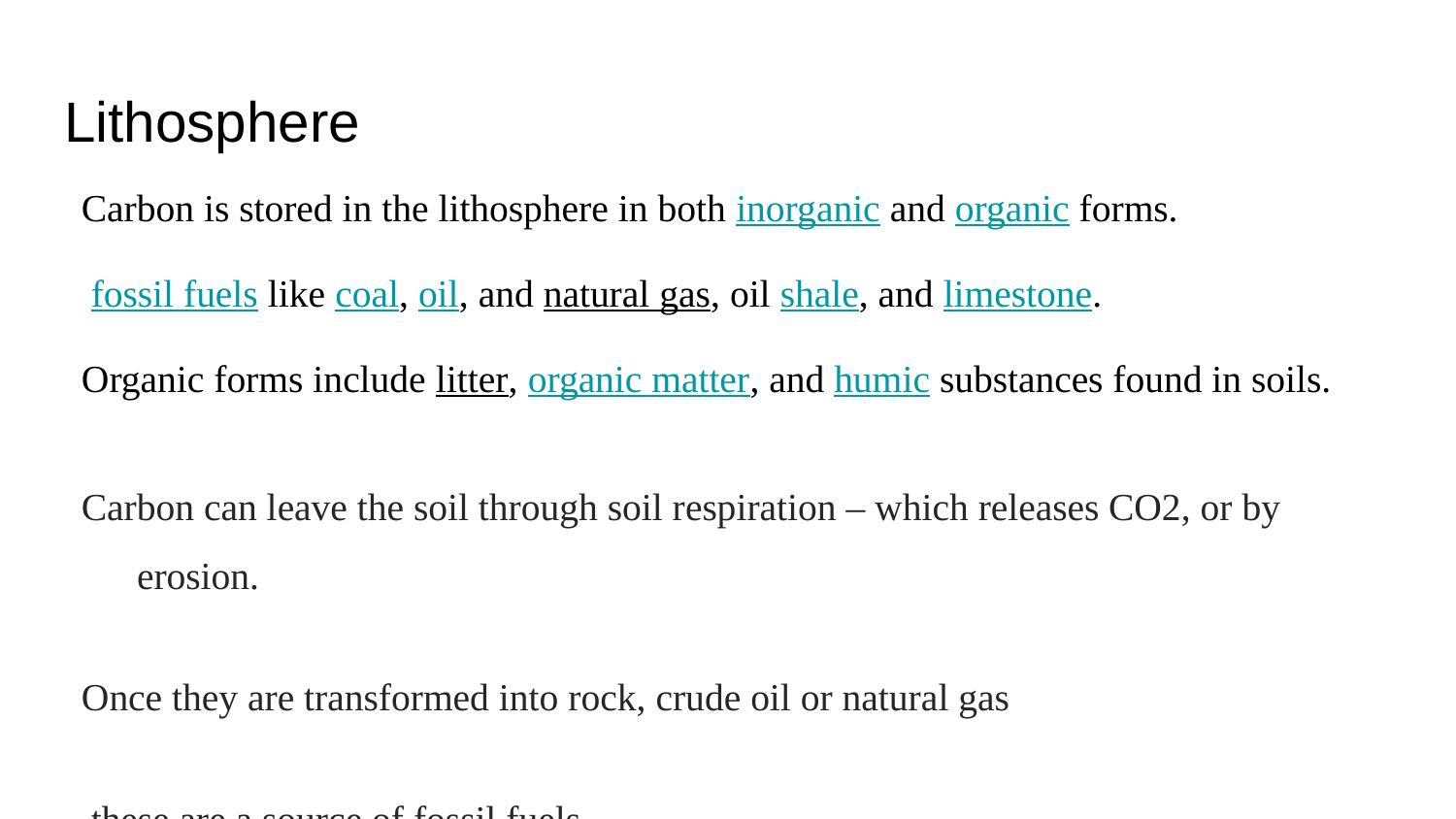

# Lithosphere
Carbon is stored in the lithosphere in both inorganic and organic forms.
 fossil fuels like coal, oil, and natural gas, oil shale, and limestone.
Organic forms include litter, organic matter, and humic substances found in soils.
Carbon can leave the soil through soil respiration – which releases CO2, or by erosion.
Once they are transformed into rock, crude oil or natural gas
 these are a source of fossil fuels.
These forms of carbon are highly stable and can remain in the lithosphere for millions of years.